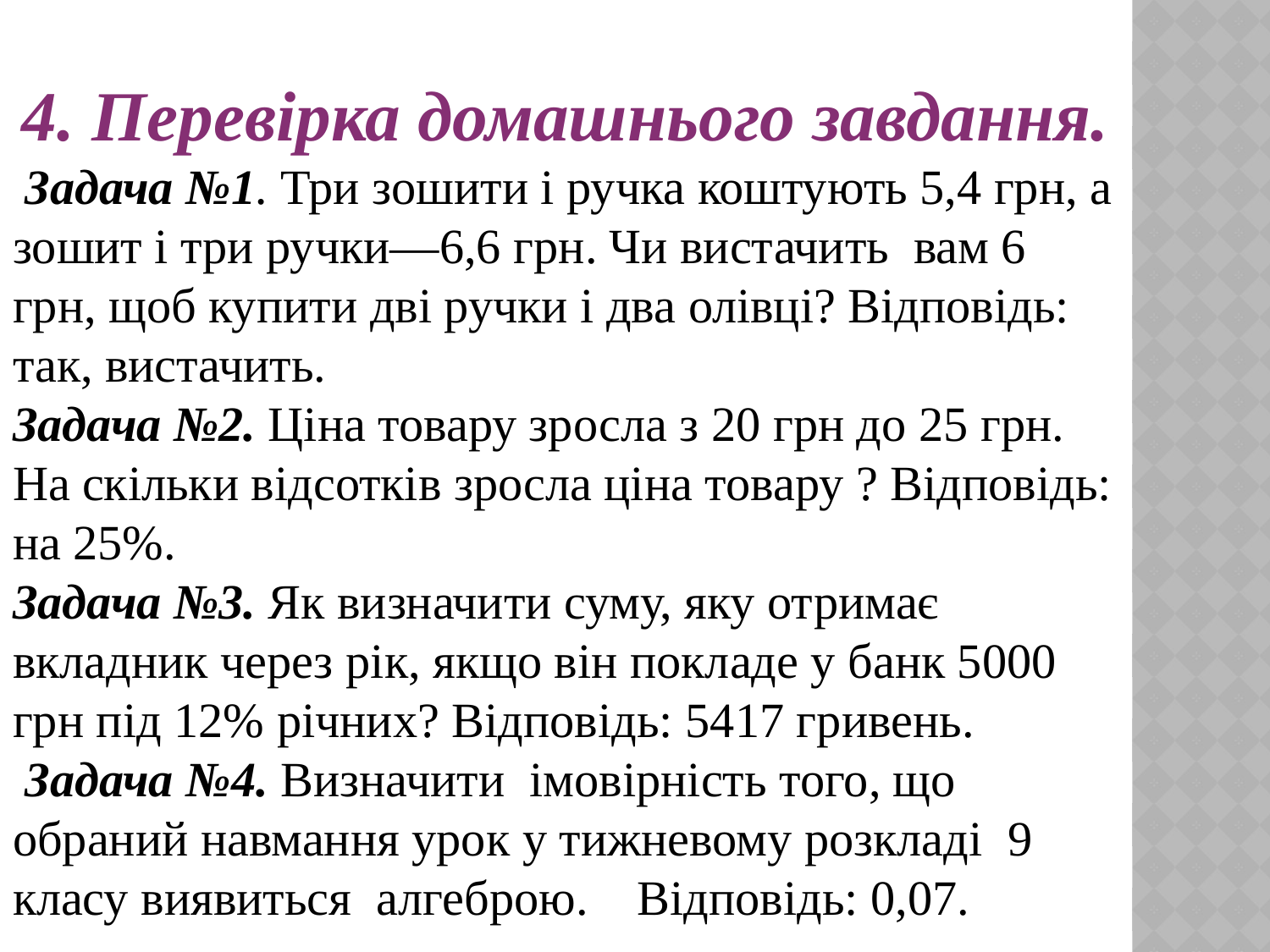

4. Перевірка домашнього завдання.
 Задача №1. Три зошити і ручка коштують 5,4 грн, а зошит і три ручки—6,6 грн. Чи вистачить  вам 6 грн, щоб купити дві ручки і два олівці? Відповідь: так, вистачить.
Задача №2. Ціна товару зросла з 20 грн до 25 грн. На скільки відсотків зросла ціна товару ? Відповідь: на 25%.
Задача №3. Як визначити суму, яку отримає вкладник через рік, якщо він покладе у банк 5000 грн під 12% річних? Відповідь: 5417 гривень.
 Задача №4. Визначити  імовірність того, що обраний навмання урок у тижневому розкладі  9 класу виявиться  алгеброю.    Відповідь: 0,07.